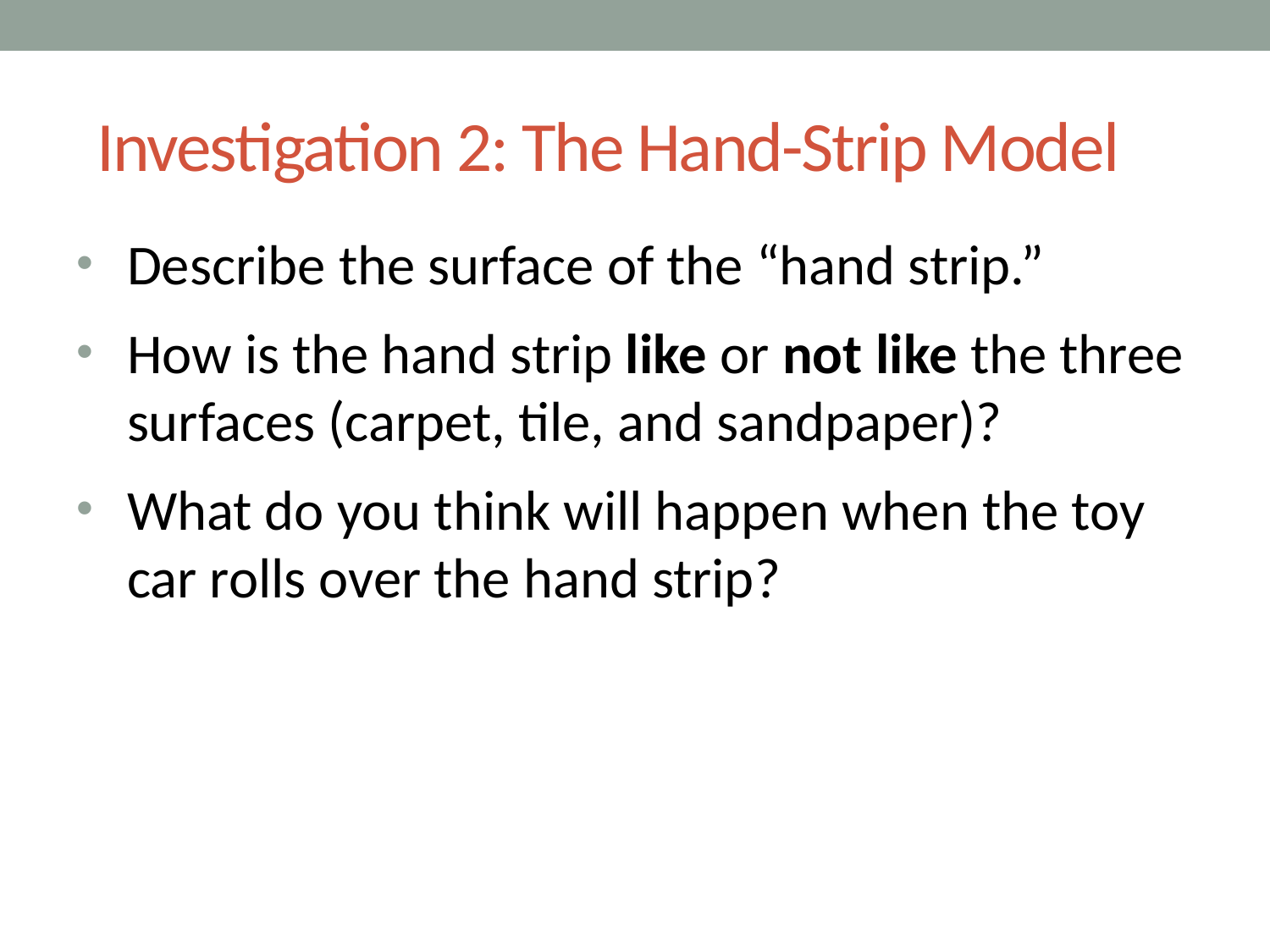

# Investigation 2: The Hand-Strip Model
Describe the surface of the “hand strip.”
How is the hand strip like or not like the three surfaces (carpet, tile, and sandpaper)?
What do you think will happen when the toy car rolls over the hand strip?